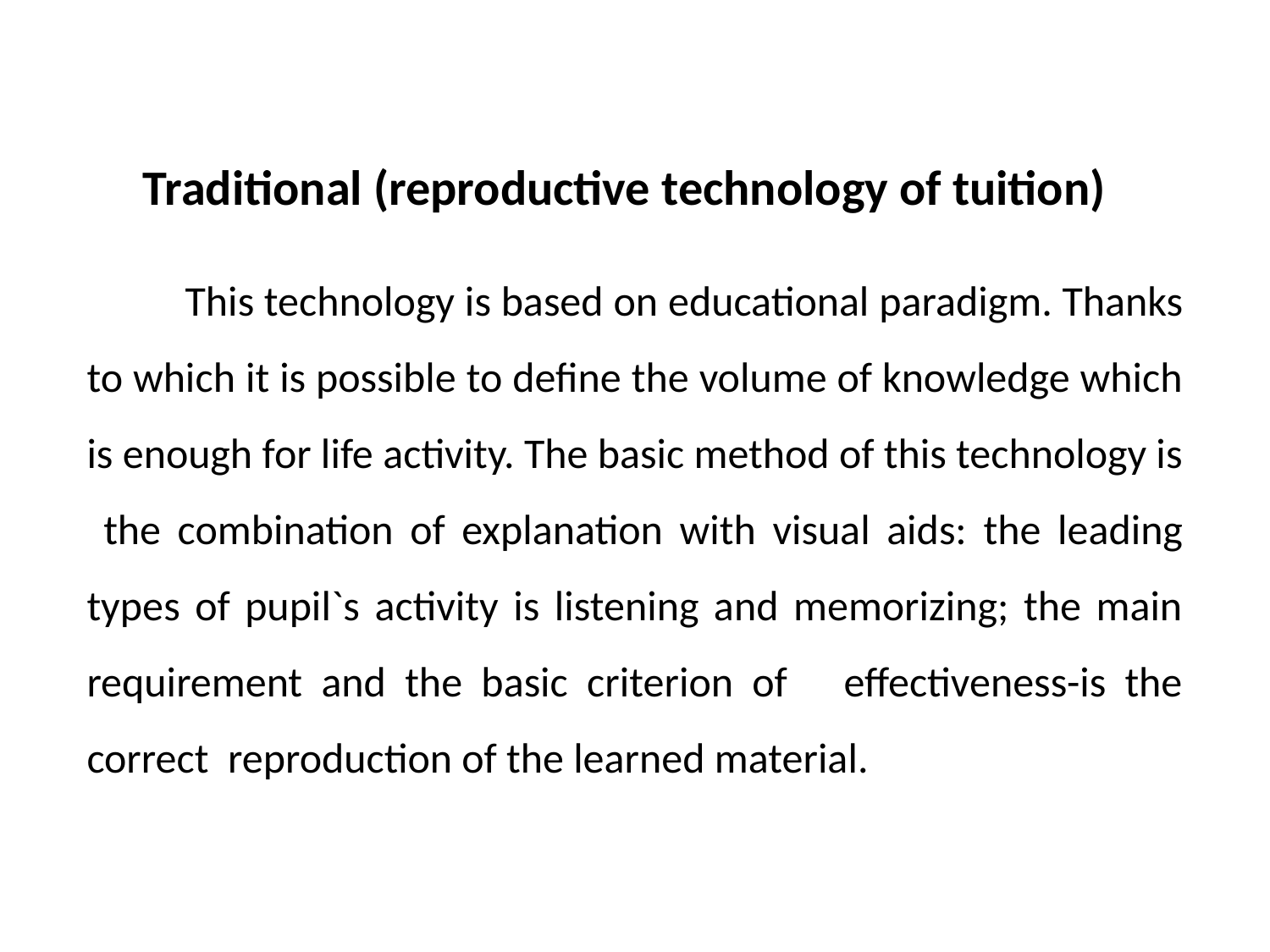

# Traditional (reproductive technology of tuition)
This technology is based on educational paradigm. Thanks to which it is possible to define the volume of knowledge which is enough for life activity. The basic method of this technology is  the combination of explanation with visual aids: the leading types of pupil`s activity is listening and memorizing; the main requirement and the basic criterion of   effectiveness-is the correct  reproduction of the learned material.